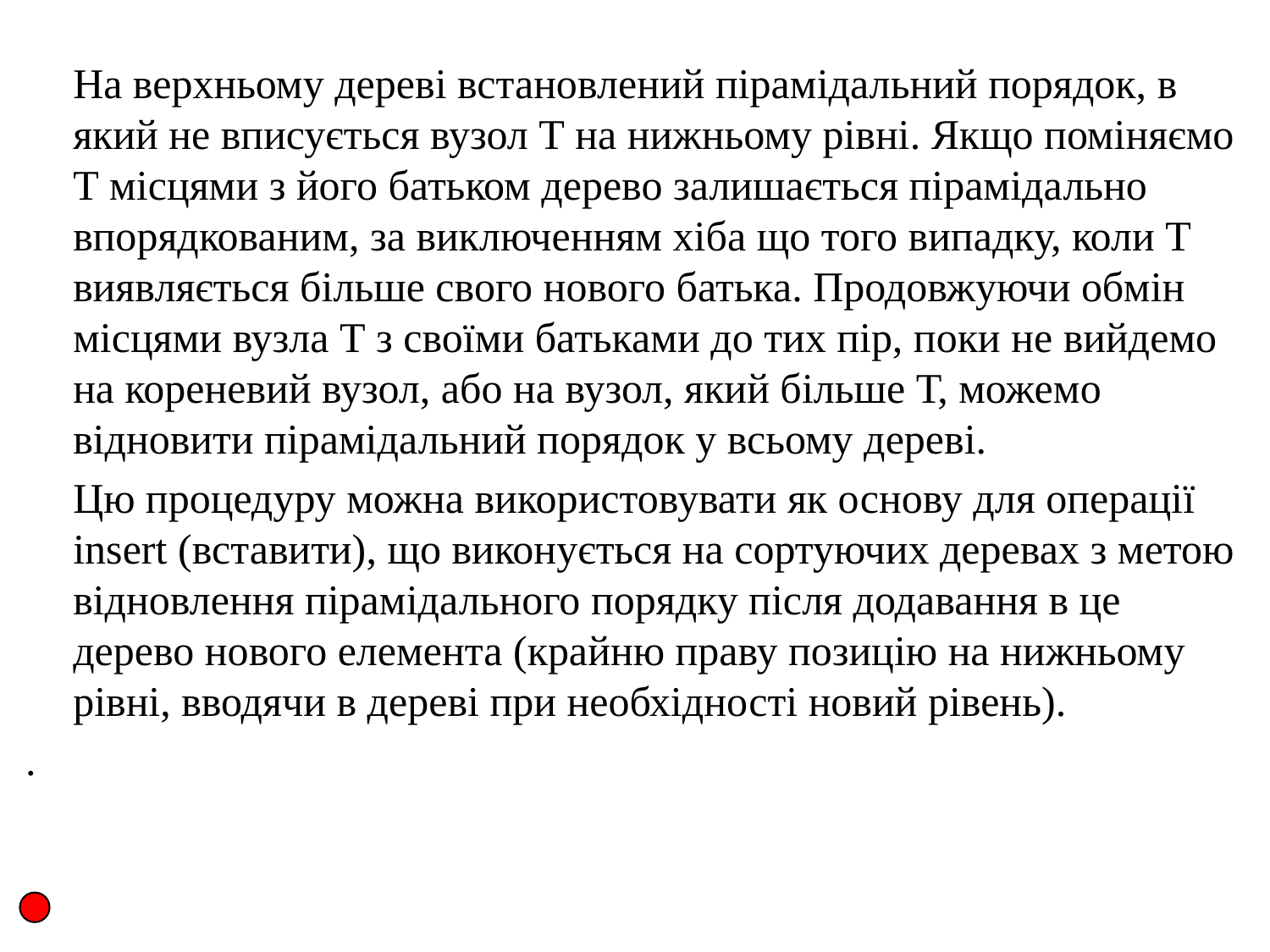

На верхньому дереві встановлений пірамідальний порядок, в який не вписується вузол Т на нижньому рівні. Якщо поміняємо Т місцями з його батьком дерево залишається пірамідально впорядкованим, за виключенням хіба що того випадку, коли Т виявляється більше свого нового батька. Продовжуючи обмін місцями вузла Т з своїми батьками до тих пір, поки не вийдемо на кореневий вузол, або на вузол, який більше Т, можемо відновити пірамідальний порядок у всьому дереві.
	Цю процедуру можна використовувати як основу для операції insert (вставити), що виконується на сортуючих деревах з метою відновлення пірамідального порядку після додавання в це дерево нового елемента (крайню праву позицію на нижньому рівні, вводячи в дереві при необхідності новий рівень).
.